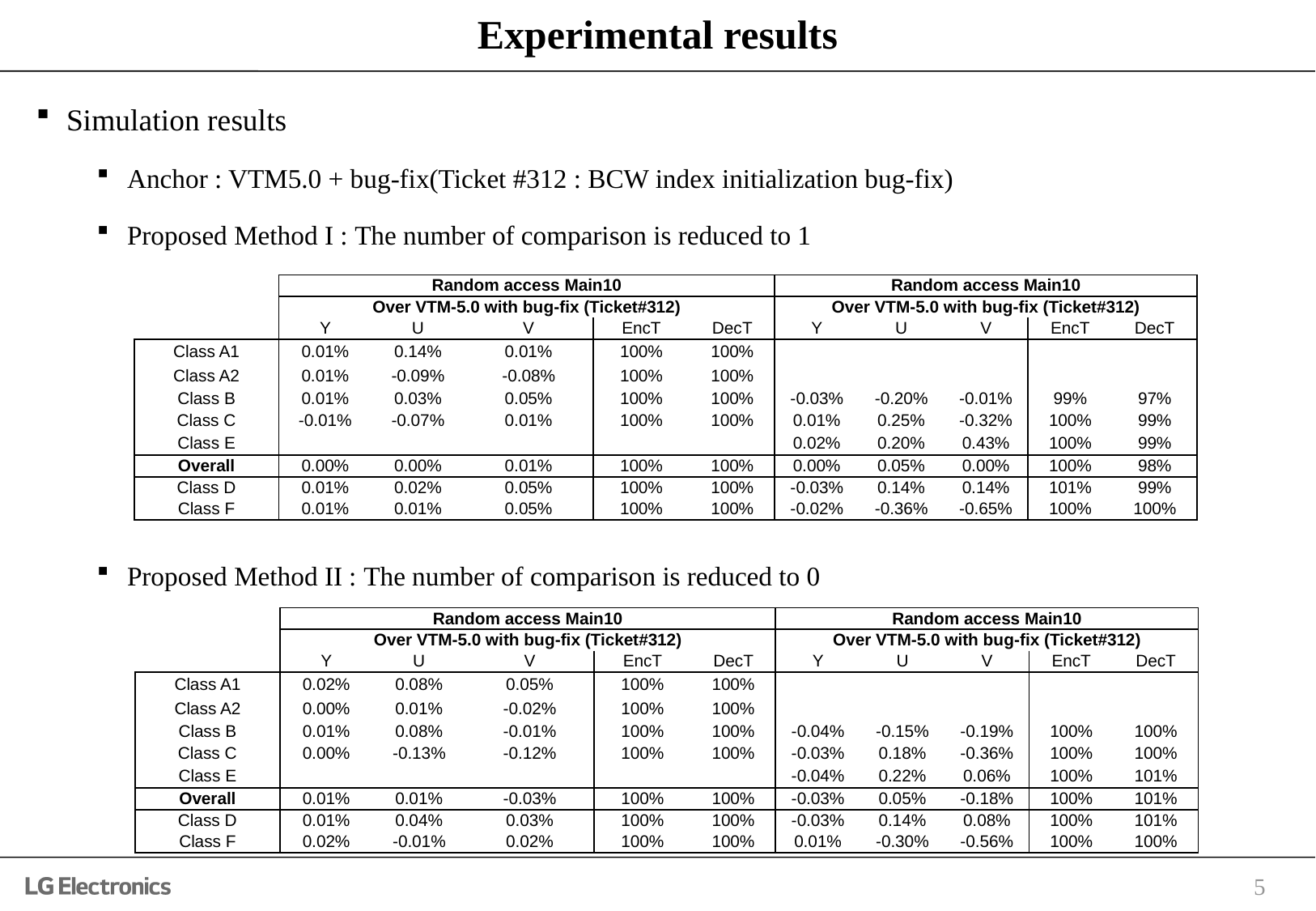

# Experimental results
Simulation results
Anchor : VTM5.0 + bug-fix(Ticket #312 : BCW index initialization bug-fix)
Proposed Method I : The number of comparison is reduced to 1

Proposed Method II : The number of comparison is reduced to 0

|  | Random access Main10 |  |  |  |  | Random access Main10 |  |  |  |  |
| --- | --- | --- | --- | --- | --- | --- | --- | --- | --- | --- |
|  | Over VTM-5.0 with bug-fix (Ticket#312) |  |  |  |  | Over VTM-5.0 with bug-fix (Ticket#312) |  |  |  |  |
|  | Y | U | V | EncT | DecT | Y | U | V | EncT | DecT |
| Class A1 | 0.01% | 0.14% | 0.01% | 100% | 100% |  |  |  |  |  |
| Class A2 | 0.01% | -0.09% | -0.08% | 100% | 100% |  |  |  |  |  |
| Class B | 0.01% | 0.03% | 0.05% | 100% | 100% | -0.03% | -0.20% | -0.01% | 99% | 97% |
| Class C | -0.01% | -0.07% | 0.01% | 100% | 100% | 0.01% | 0.25% | -0.32% | 100% | 99% |
| Class E |  |  |  |  |  | 0.02% | 0.20% | 0.43% | 100% | 99% |
| Overall | 0.00% | 0.00% | 0.01% | 100% | 100% | 0.00% | 0.05% | 0.00% | 100% | 98% |
| Class D | 0.01% | 0.02% | 0.05% | 100% | 100% | -0.03% | 0.14% | 0.14% | 101% | 99% |
| Class F | 0.01% | 0.01% | 0.05% | 100% | 100% | -0.02% | -0.36% | -0.65% | 100% | 100% |
|  | Random access Main10 |  |  |  |  | Random access Main10 |  |  |  |  |
| --- | --- | --- | --- | --- | --- | --- | --- | --- | --- | --- |
|  | Over VTM-5.0 with bug-fix (Ticket#312) |  |  |  |  | Over VTM-5.0 with bug-fix (Ticket#312) |  |  |  |  |
|  | Y | U | V | EncT | DecT | Y | U | V | EncT | DecT |
| Class A1 | 0.02% | 0.08% | 0.05% | 100% | 100% |  |  |  |  |  |
| Class A2 | 0.00% | 0.01% | -0.02% | 100% | 100% |  |  |  |  |  |
| Class B | 0.01% | 0.08% | -0.01% | 100% | 100% | -0.04% | -0.15% | -0.19% | 100% | 100% |
| Class C | 0.00% | -0.13% | -0.12% | 100% | 100% | -0.03% | 0.18% | -0.36% | 100% | 100% |
| Class E |  |  |  |  |  | -0.04% | 0.22% | 0.06% | 100% | 101% |
| Overall | 0.01% | 0.01% | -0.03% | 100% | 100% | -0.03% | 0.05% | -0.18% | 100% | 101% |
| Class D | 0.01% | 0.04% | 0.03% | 100% | 100% | -0.03% | 0.14% | 0.08% | 100% | 101% |
| Class F | 0.02% | -0.01% | 0.02% | 100% | 100% | 0.01% | -0.30% | -0.56% | 100% | 100% |
5